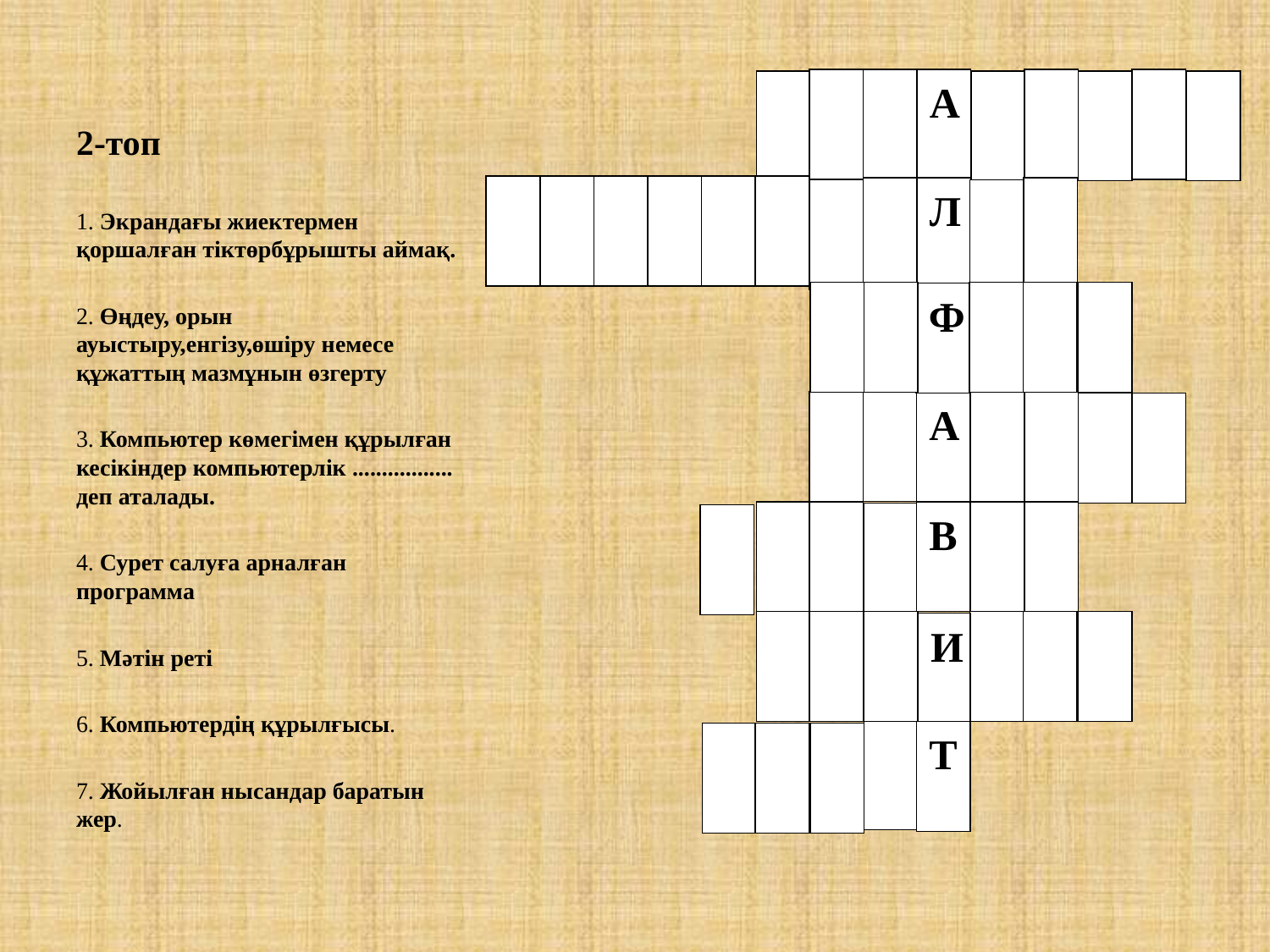

# 2-топ

А

Л

Ф

А

В

И

Т

1. Экрандағы жиектермен қоршалған тіктөрбұрышты аймақ.

2. Өңдеу, орын ауыстыру,енгізу,өшіру немесе құжаттың мазмұнын өзгерту

3. Компьютер көмегімен құрылған кесікіндер компьютерлік ................. деп аталады.

4. Сурет салуға арналған программа

5. Мәтін реті

6. Компьютердің құрылғысы.

7. Жойылған нысандар баратын жер.